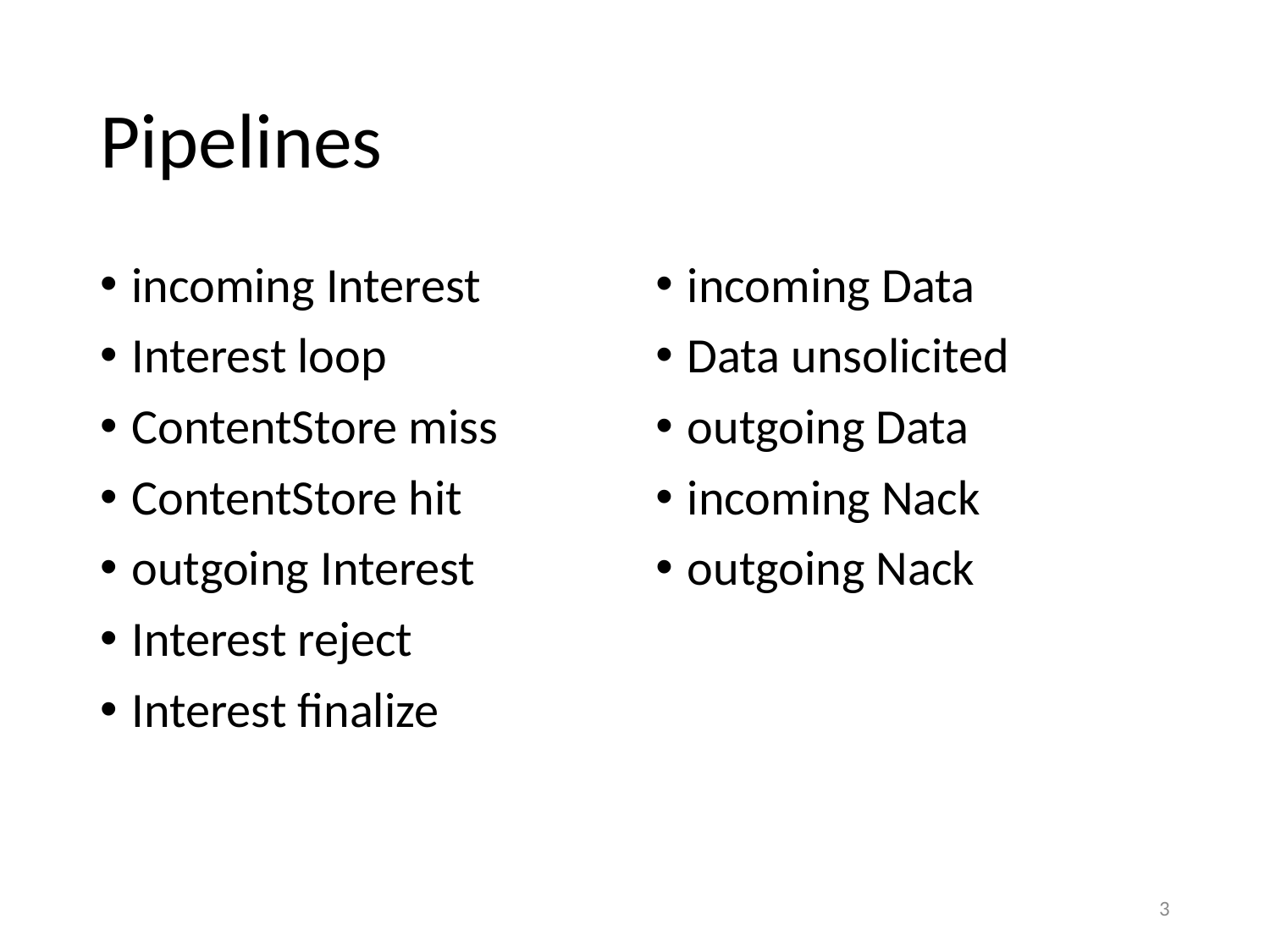

# Pipelines
incoming Interest
Interest loop
ContentStore miss
ContentStore hit
outgoing Interest
Interest reject
Interest finalize
incoming Data
Data unsolicited
outgoing Data
incoming Nack
outgoing Nack
3